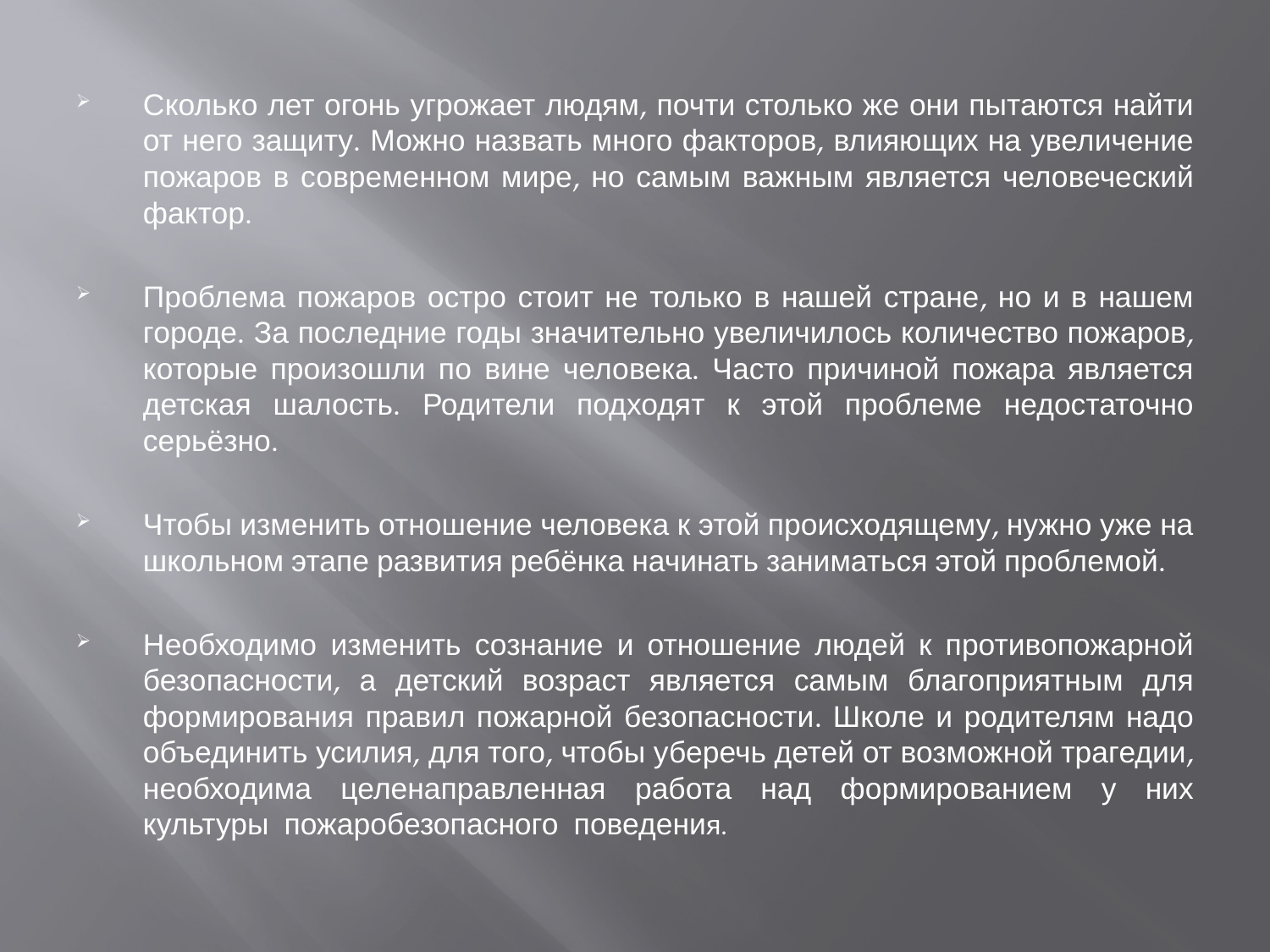

Сколько лет огонь угрожает людям, почти столько же они пытаются найти от него защиту. Можно назвать много факторов, влияющих на увеличение пожаров в современном мире, но самым важным является человеческий фактор.

Проблема пожаров остро стоит не только в нашей стране, но и в нашем городе. За последние годы значительно увеличилось количество пожаров, которые произошли по вине человека. Часто причиной пожара является детская шалость. Родители подходят к этой проблеме недостаточно серьёзно.

Чтобы изменить отношение человека к этой происходящему, нужно уже на школьном этапе развития ребёнка начинать заниматься этой проблемой.

Необходимо изменить сознание и отношение людей к противопожарной безопасности, а детский возраст является самым благоприятным для формирования правил пожарной безопасности. Школе и родителям надо объединить усилия, для того, чтобы уберечь детей от возможной трагедии, необходима целенаправленная работа над формированием у них культуры  пожаробезопасного  поведения.